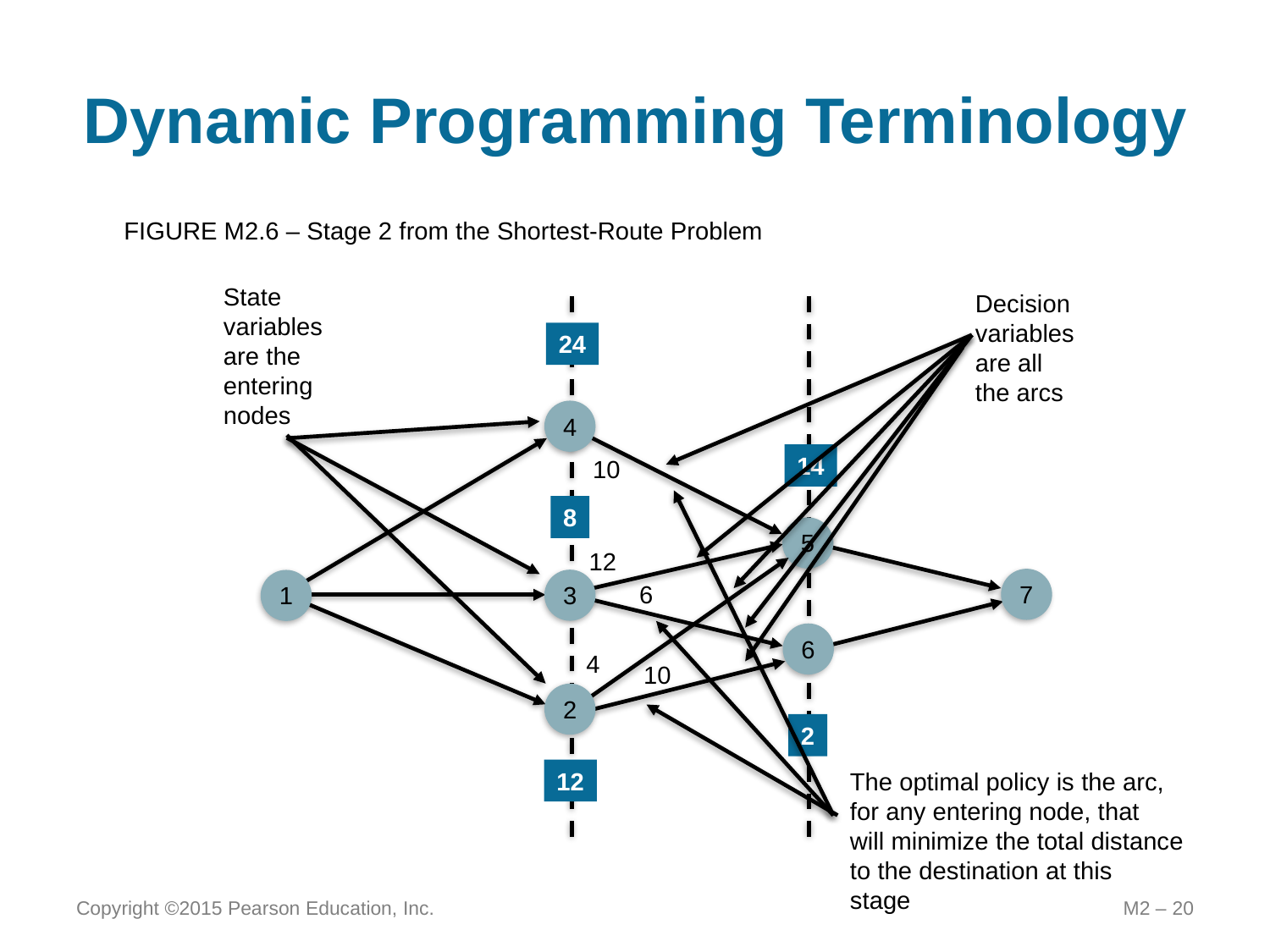

# Dynamic Programming Terminology
FIGURE M2.6 – Stage 2 from the Shortest-Route Problem
State variables are the entering nodes
Decision
variables are all
the arcs
24

4
14
10
8

5
12

6
7
3
1

6
4
10

2
2
12
The optimal policy is the arc,
for any entering node, that
will minimize the total distance
to the destination at this
stage
Copyright ©2015 Pearson Education, Inc.
M2 – 20